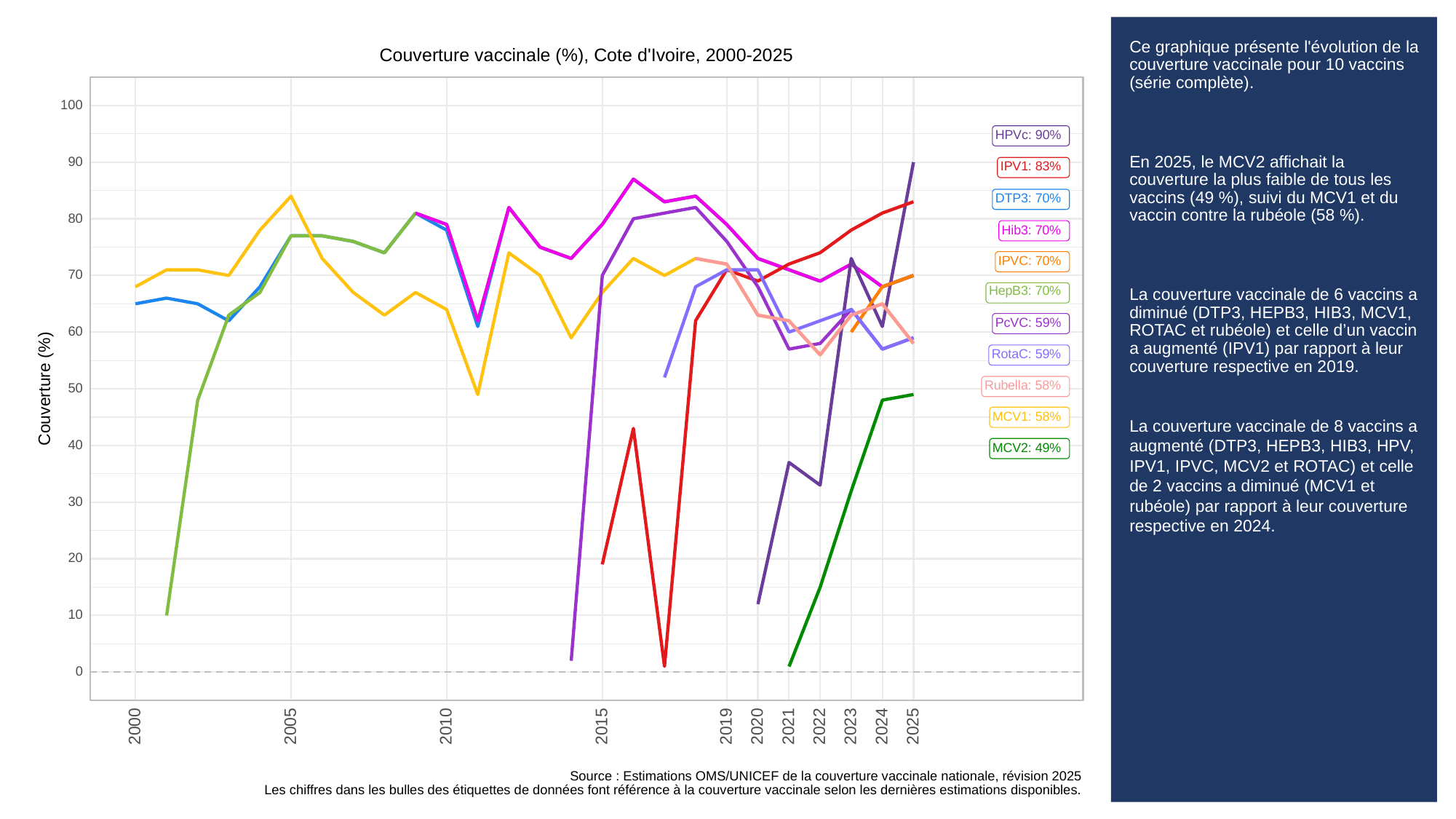

# Ce graphique présente l'évolution de la couverture vaccinale pour 10 vaccins (série complète).

En 2025, le MCV2 affichait la couverture la plus faible de tous les vaccins (49 %), suivi du MCV1 et du vaccin contre la rubéole (58 %).

La couverture vaccinale de 6 vaccins a diminué (DTP3, HEPB3, HIB3, MCV1, ROTAC et rubéole) et celle d’un vaccin a augmenté (IPV1) par rapport à leur couverture respective en 2019.

La couverture vaccinale de 8 vaccins a augmenté (DTP3, HEPB3, HIB3, HPV, IPV1, IPVC, MCV2 et ROTAC) et celle de 2 vaccins a diminué (MCV1 et rubéole) par rapport à leur couverture respective en 2024.

Couverture vaccinale (%), Cote d'Ivoire, 2000-2025

100

HPVc: 90%

90

IPV1: 83%

DTP3: 70%

80

Hib3: 70%

IPVC: 70%

70

HepB3: 70%

PcVC: 59%

60

RotaC: 59%

Couverture (%)
Rubella: 58%
50

MCV1: 58%

40
MCV2: 49%

30

20

10

0

2023
2000
2005
2010
2015
2019
2020
2021
2022
2024
2025
Source : Estimations OMS/UNICEF de la couverture vaccinale nationale, révision 2025
Les chiffres dans les bulles des étiquettes de données font référence à la couverture vaccinale selon les dernières estimations disponibles.